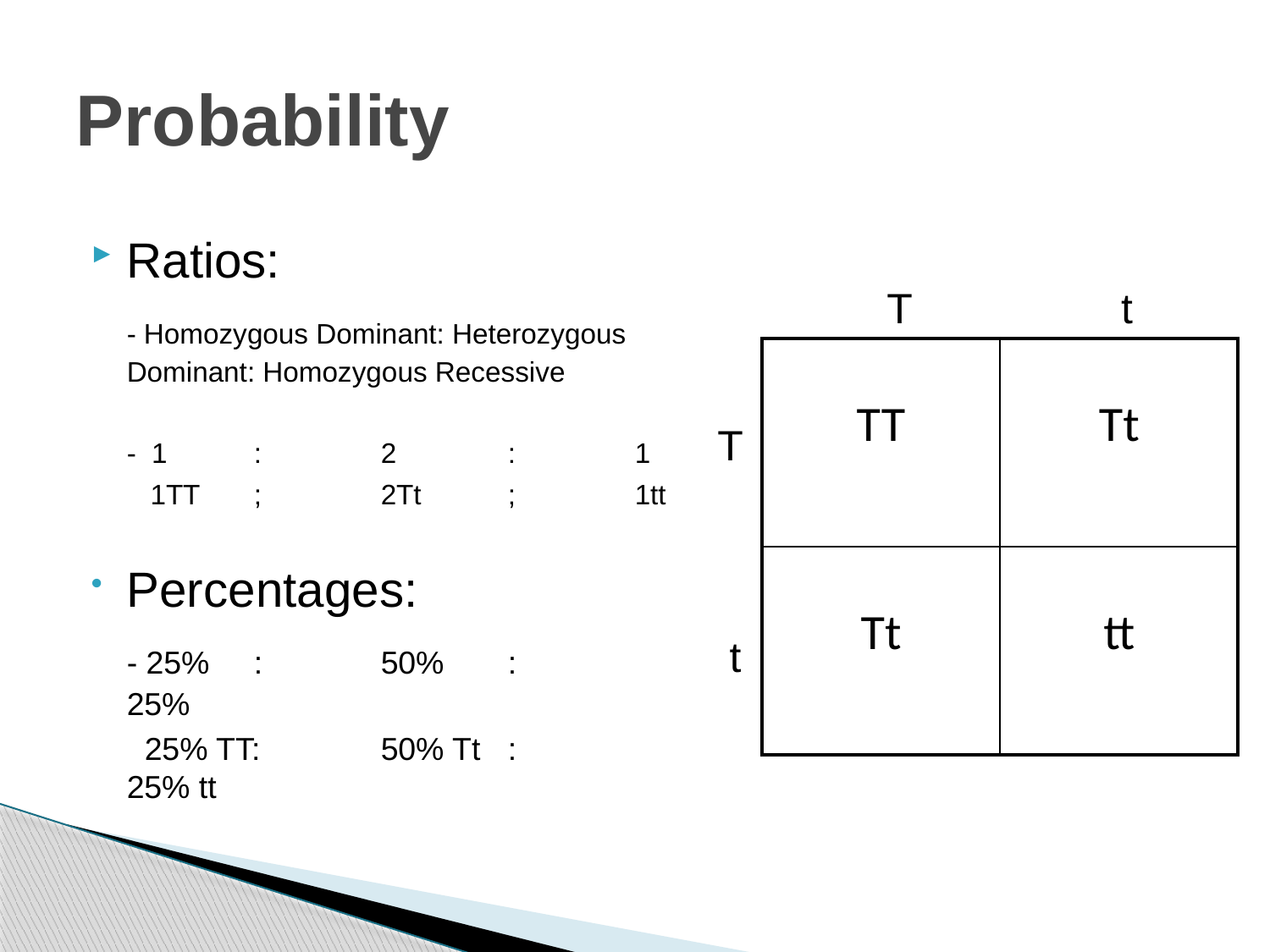

# Probability
Ratios:
	- Homozygous Dominant: Heterozygous Dominant: Homozygous Recessive

	-  1	:	2	:	1
	   1TT	;	2Tt	;	1tt

Percentages:
	- 25% 	:	50%	:	25%
	  25% TT:	50% Tt	:	25% tt
T
t
| TT | Tt |
| --- | --- |
| Tt | tt |
T
t